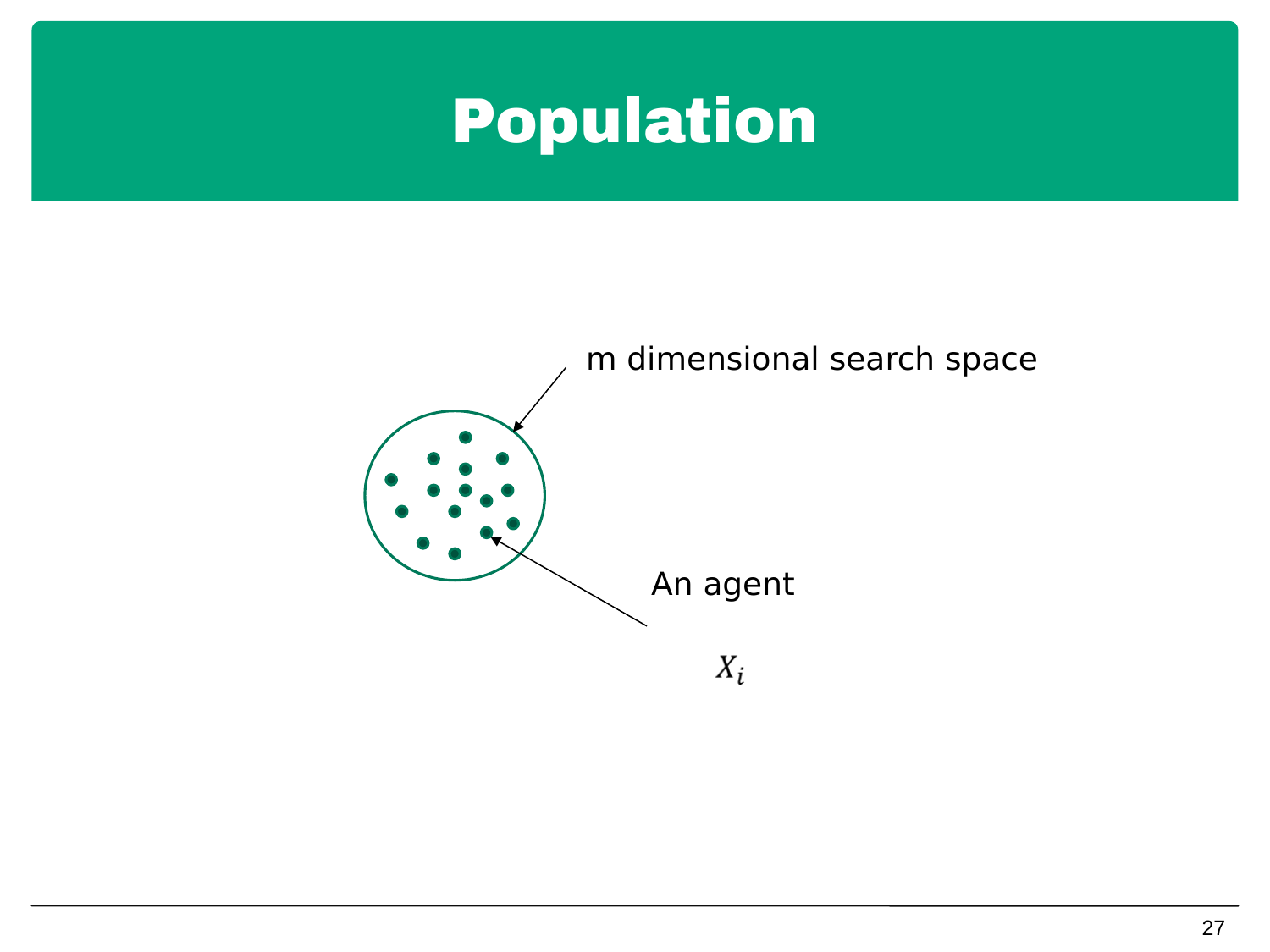

# Population

m dimensional search space

An agent

27